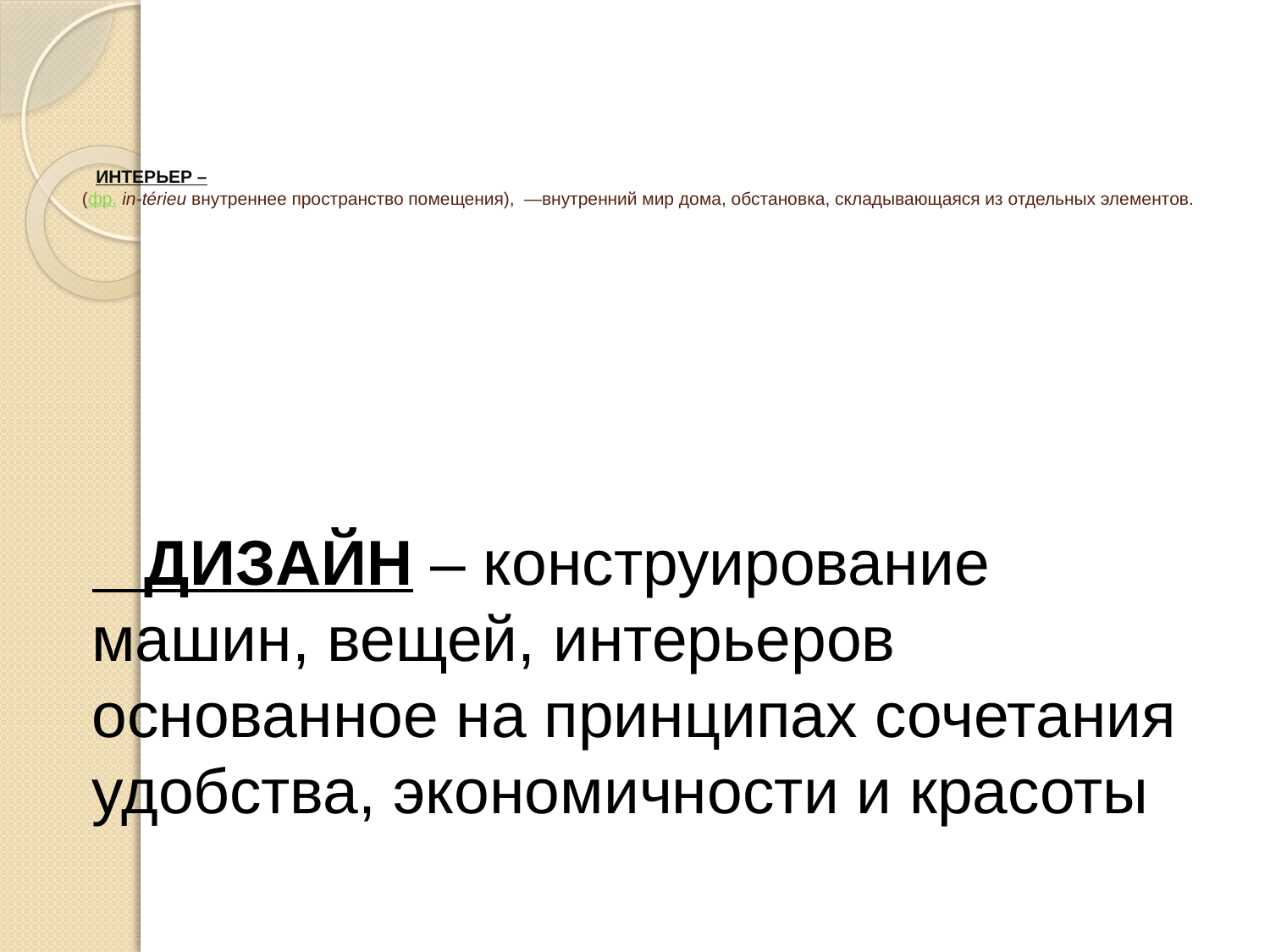

# ИНТЕРЬЕР – (фр. in-térieu внутреннее пространство помещения),  —внутренний мир дома, обстановка, складывающаяся из отдельных элементов.
   ДИЗАЙН – конструирование машин, вещей, интерьеров основанное на принципах сочетания удобства, экономичности и красоты